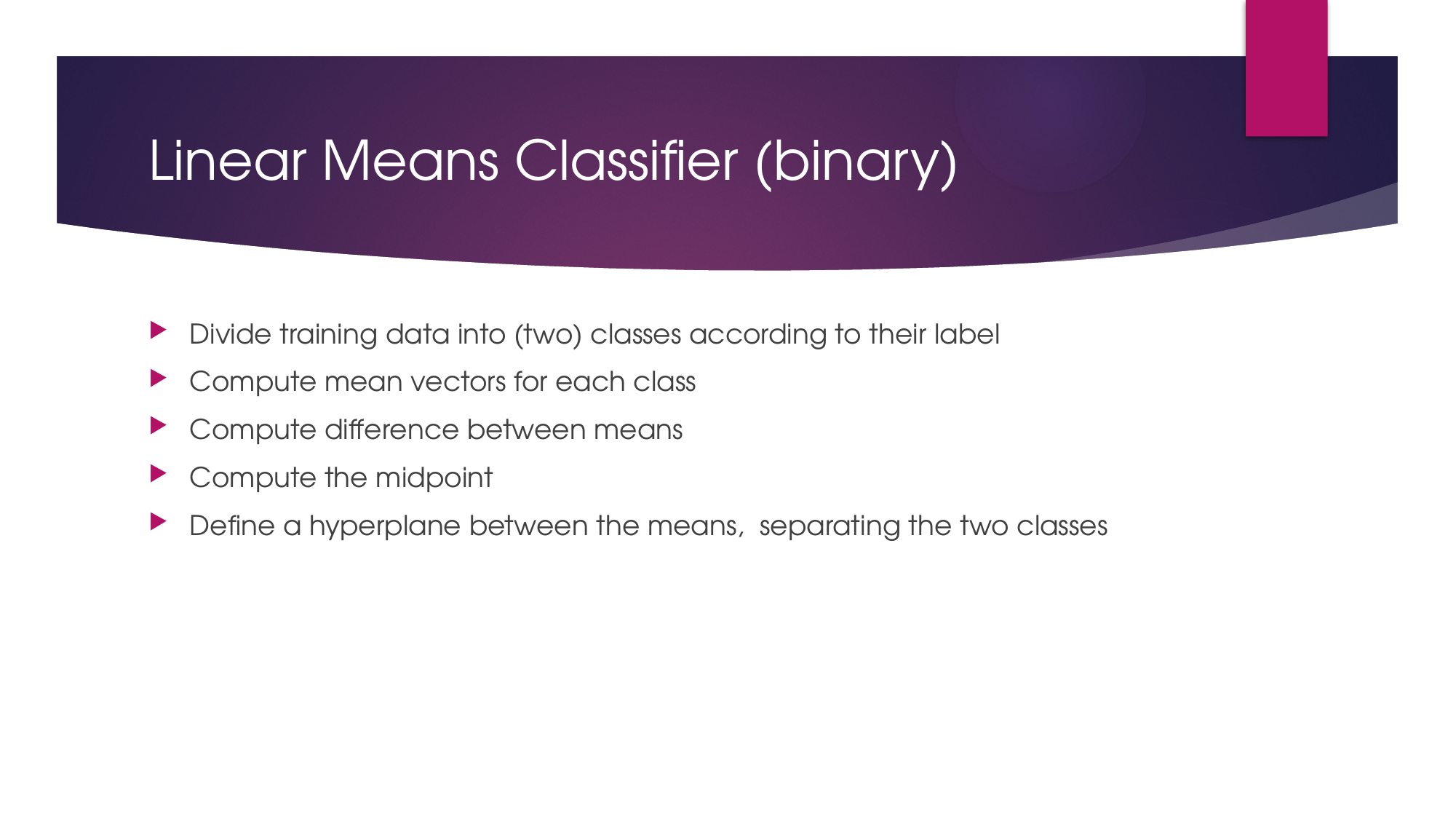

# Linear Means Classifier (binary)
Divide training data into (two) classes according to their label
Compute mean vectors for each class
Compute difference between means
Compute the midpoint
Define a hyperplane between the means,  separating the two classes